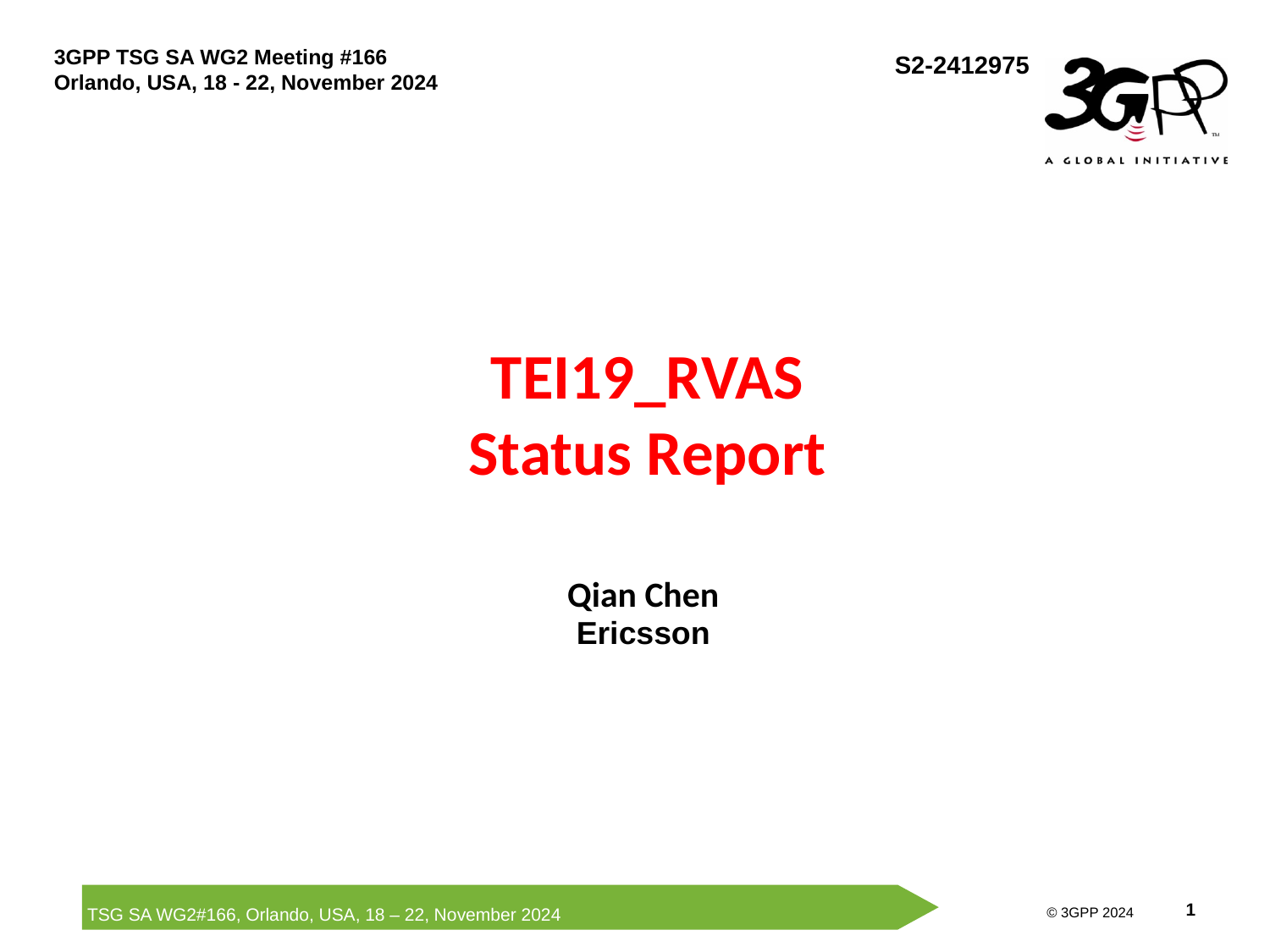

# TEI19_RVAS Status Report
Qian Chen
Ericsson